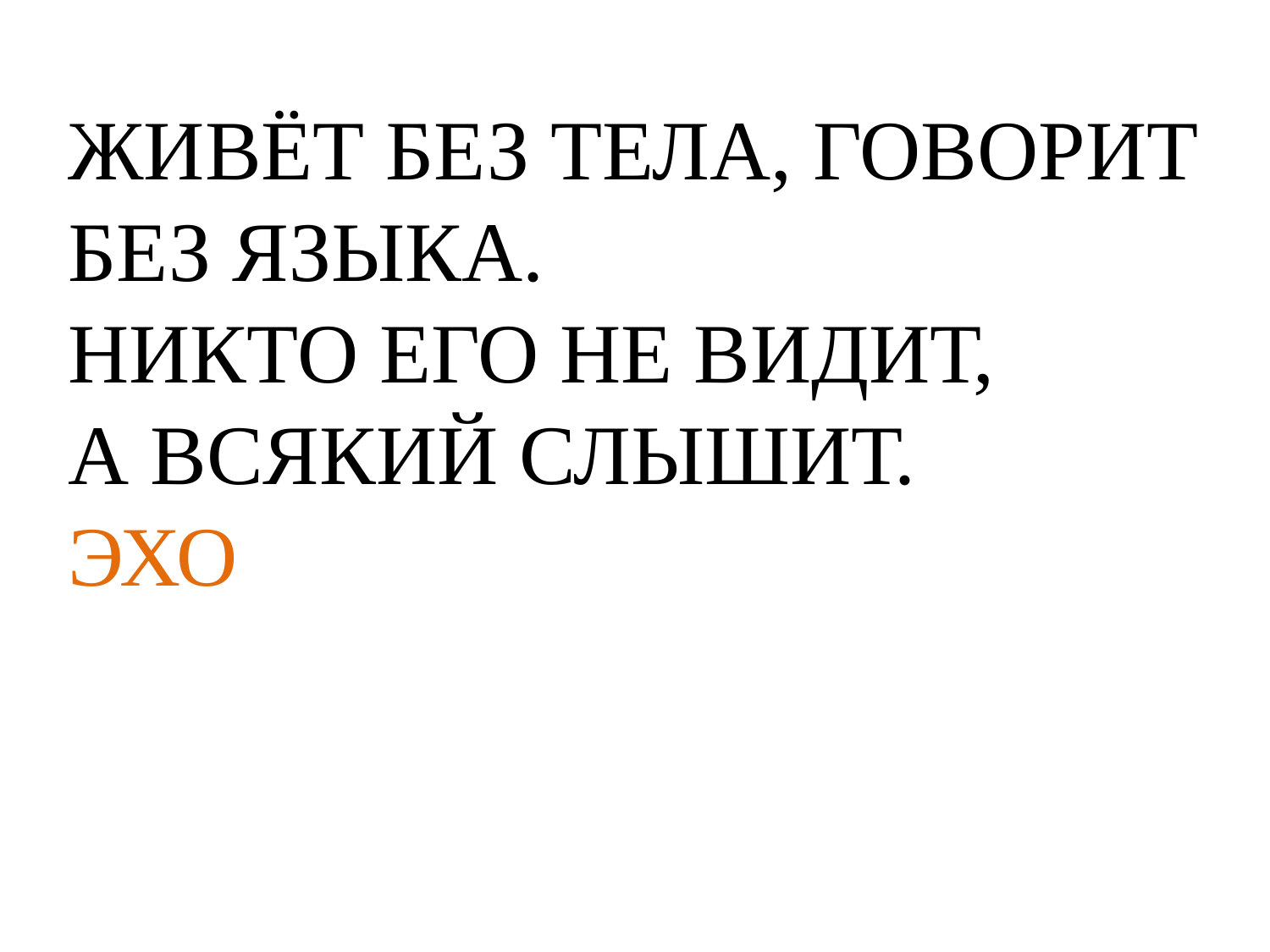

ЖИВЁТ БЕЗ ТЕЛА, ГОВОРИТ
БЕЗ ЯЗЫКА.
НИКТО ЕГО НЕ ВИДИТ,
А ВСЯКИЙ СЛЫШИТ.
ЭХО